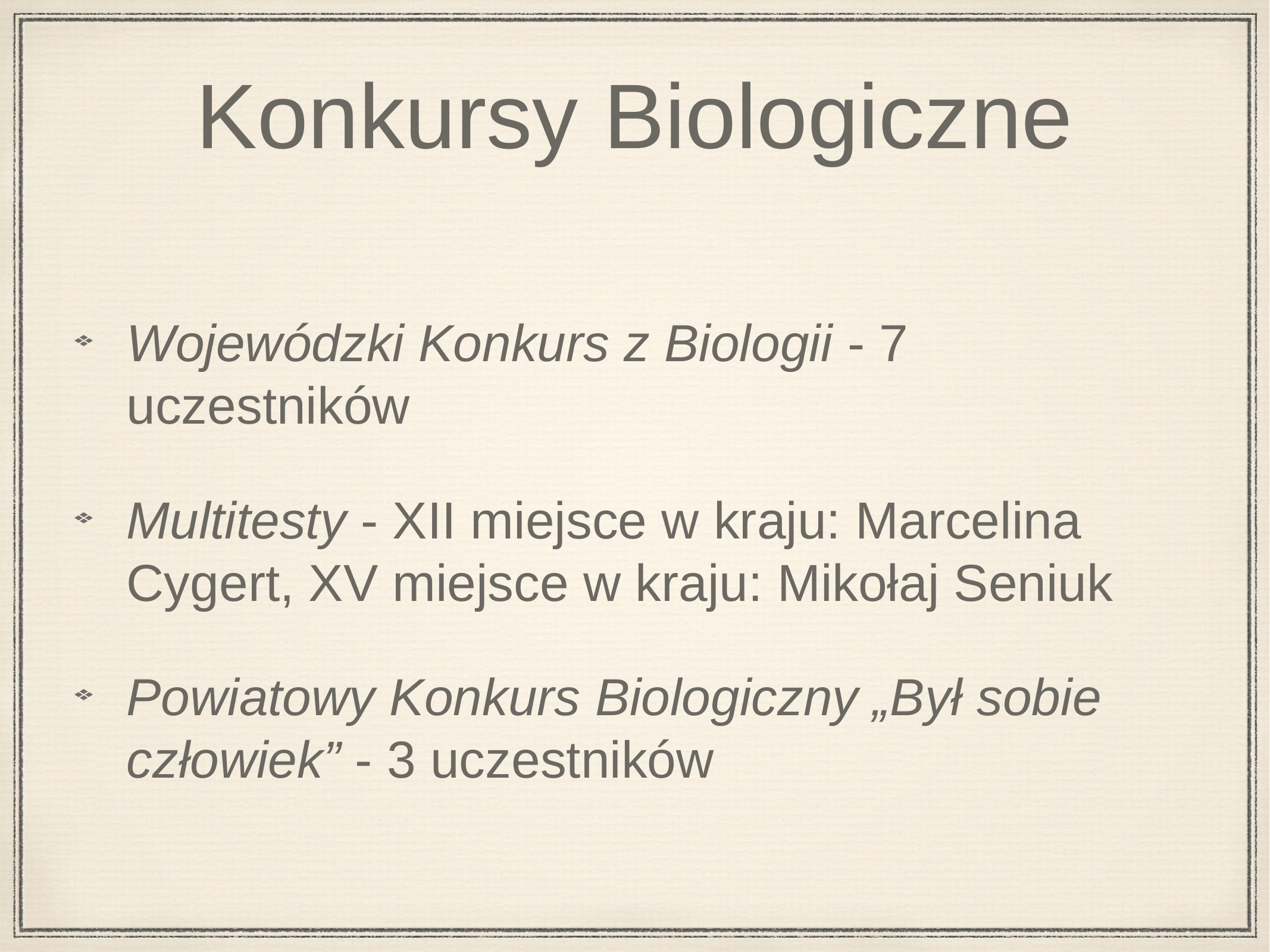

# Konkursy Biologiczne
Wojewódzki Konkurs z Biologii - 7 uczestników
Multitesty - XII miejsce w kraju: Marcelina Cygert, XV miejsce w kraju: Mikołaj Seniuk
Powiatowy Konkurs Biologiczny „Był sobie człowiek” - 3 uczestników